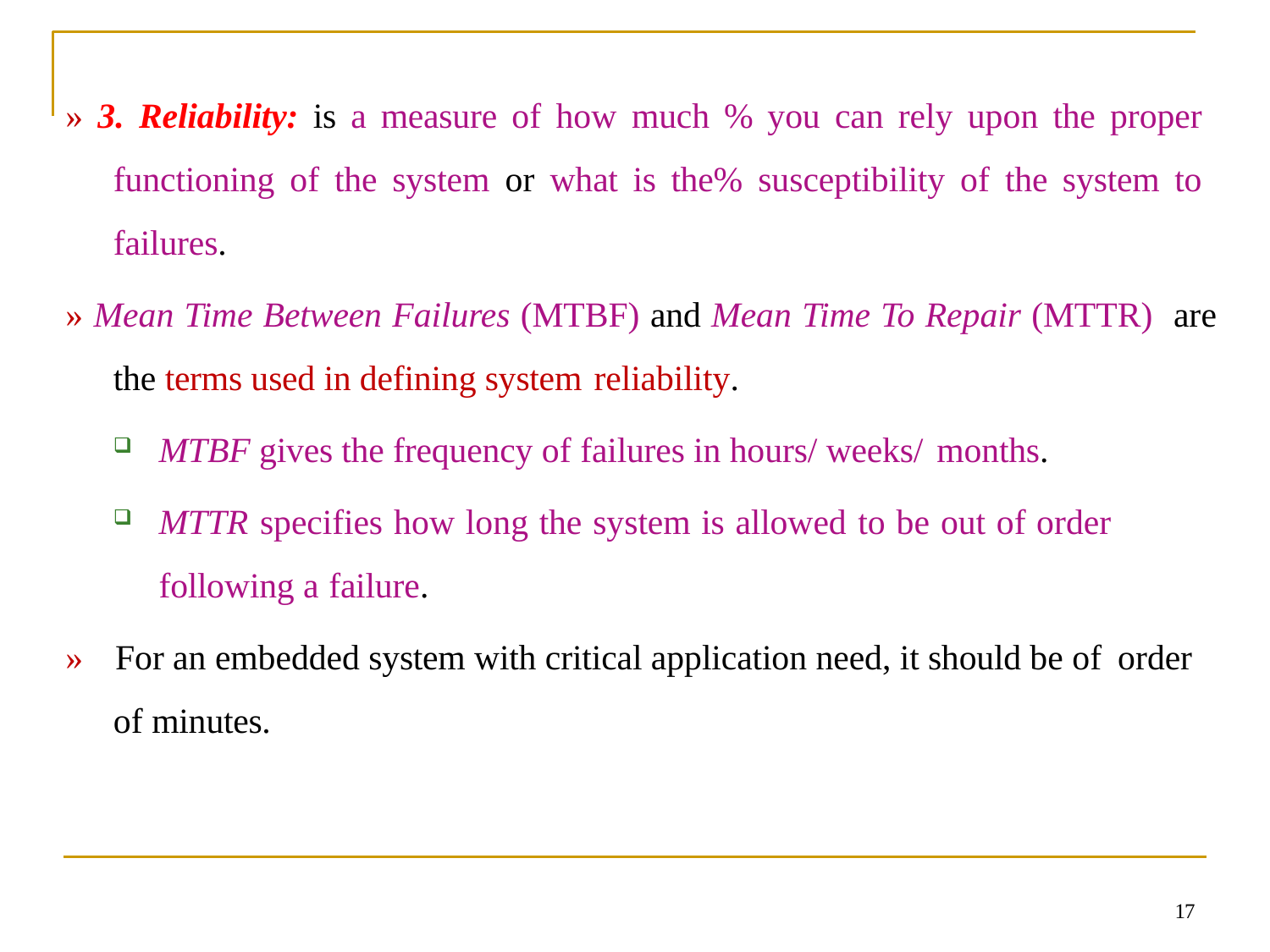

» 3. Reliability: is a measure of how much % you can rely upon the proper  functioning of the system or what is the% susceptibility of the system to  failures.
» Mean Time Between Failures (MTBF) and Mean Time To Repair (MTTR)  are the terms used in defining system reliability.
MTBF gives the frequency of failures in hours/ weeks/ months.
MTTR specifies how long the system is allowed to be out of order
following a failure.
»	For an embedded system with critical application need, it should be of order
of minutes.
17